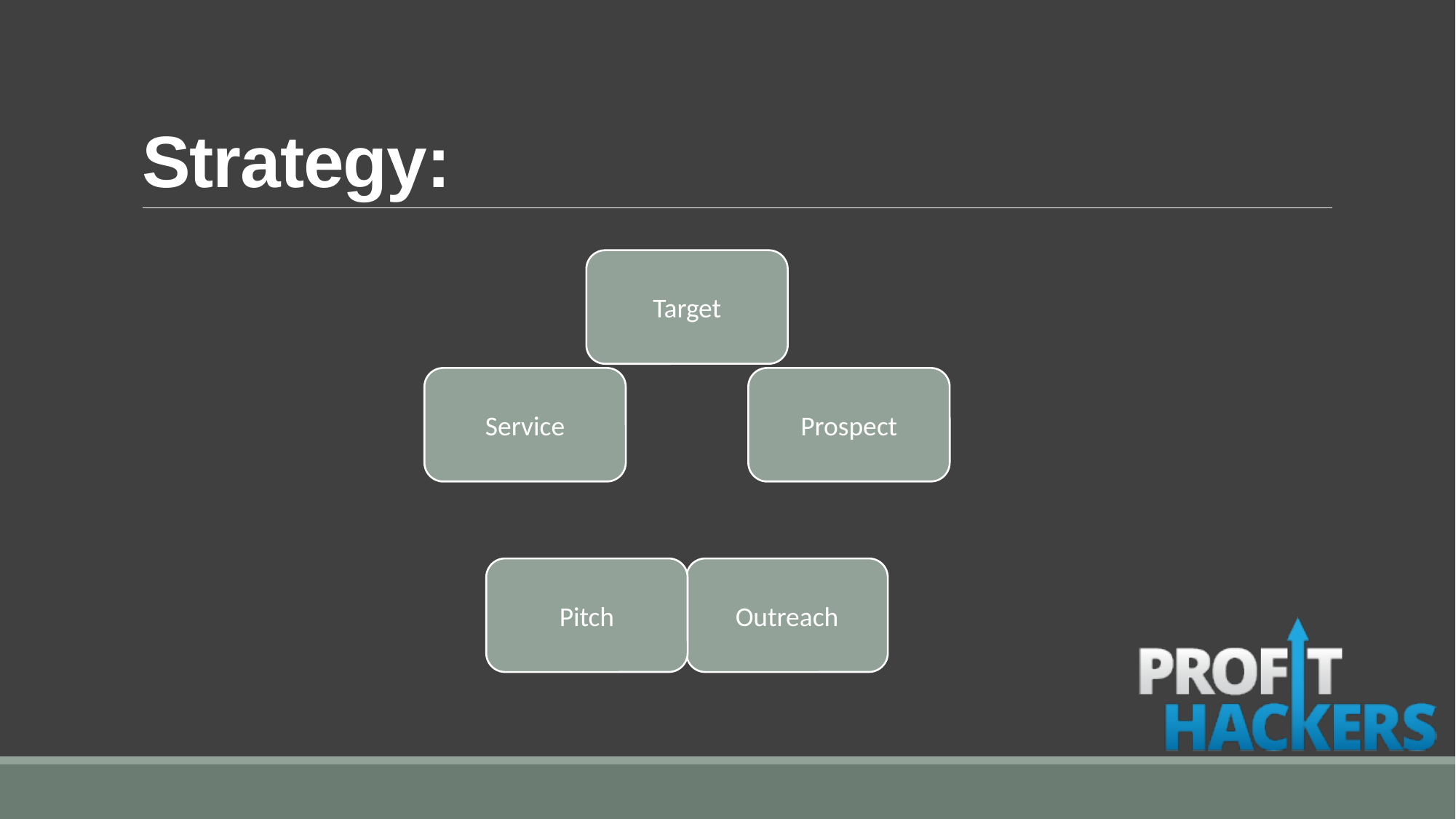

# Strategy:
Target
Prospect
Outreach
Pitch
Service